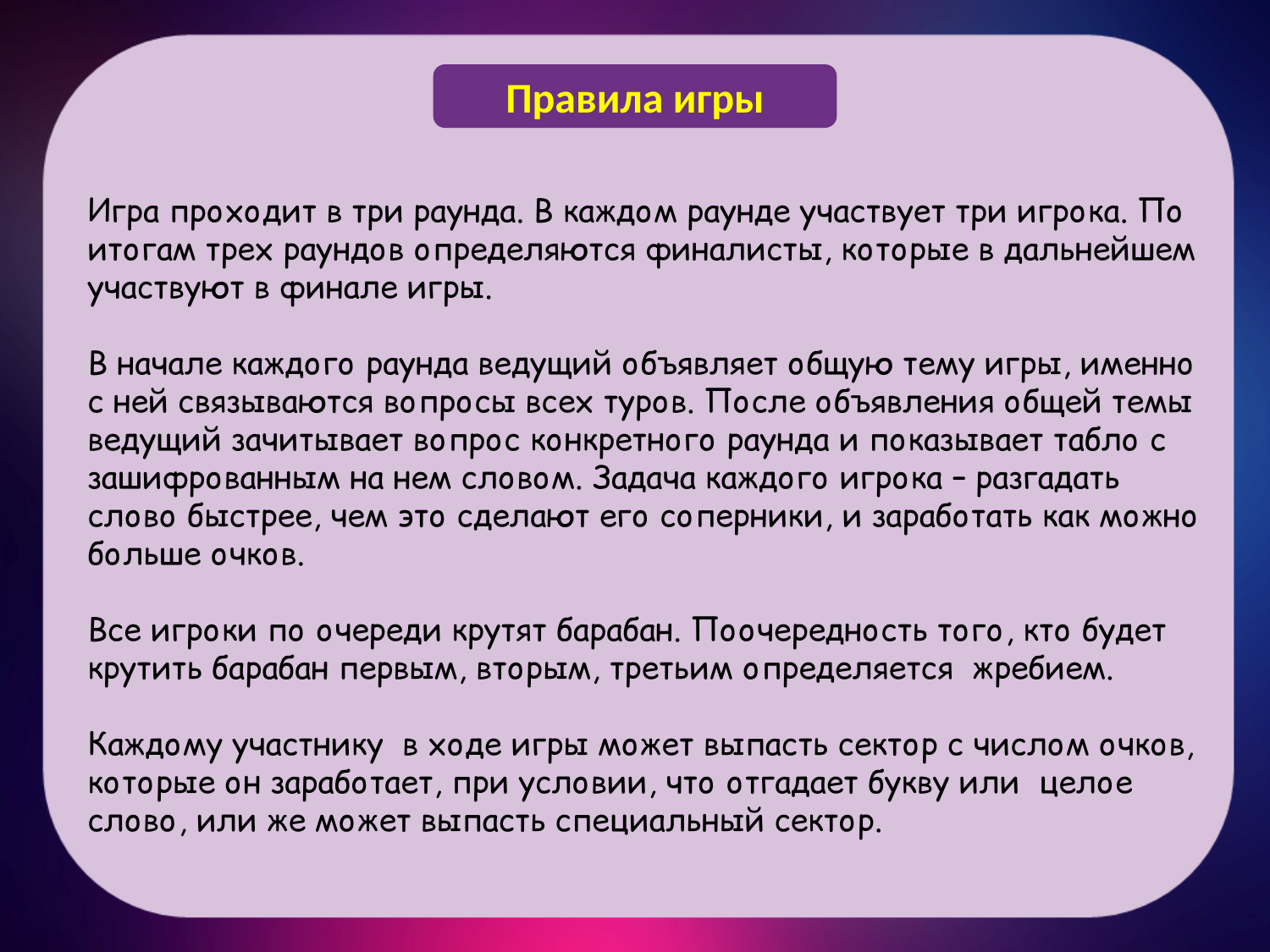

Правила игры
Игра проходит в три раунда. В каждом раунде участвует три игрока. По итогам трех раундов определяются финалисты, которые в дальнейшем участвуют в финале игры.

В начале каждого раунда ведущий объявляет общую тему игры, именно с ней связываются вопросы всех туров. После объявления общей темы ведущий зачитывает вопрос конкретного раунда и показывает табло с зашифрованным на нем словом. Задача каждого игрока – разгадать слово быстрее, чем это сделают его соперники, и заработать как можно больше очков.

Все игроки по очереди крутят барабан. Поочередность того, кто будет крутить барабан первым, вторым, третьим определяется  жребием.

Каждому участнику  в ходе игры может выпасть сектор с числом очков, которые он заработает, при условии, что отгадает букву или  целое слово, или же может выпасть специальный сектор.